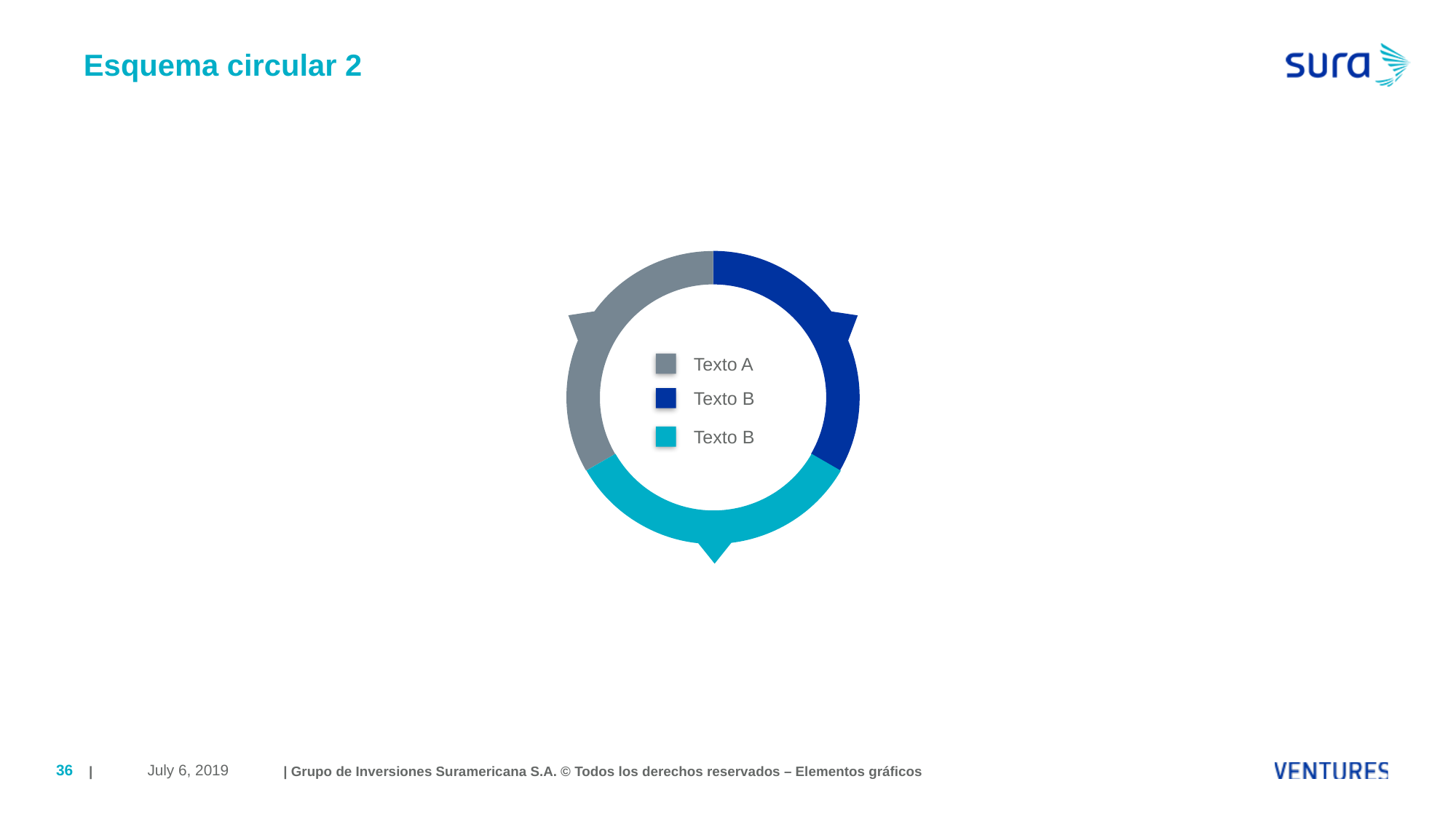

# Esquema circular 2

Texto A

Texto B

Texto B

|                                                  | Grupo de Inversiones Suramericana S.A. © Todos los derechos reservados – Elementos gráficos
36
July 6, 2019